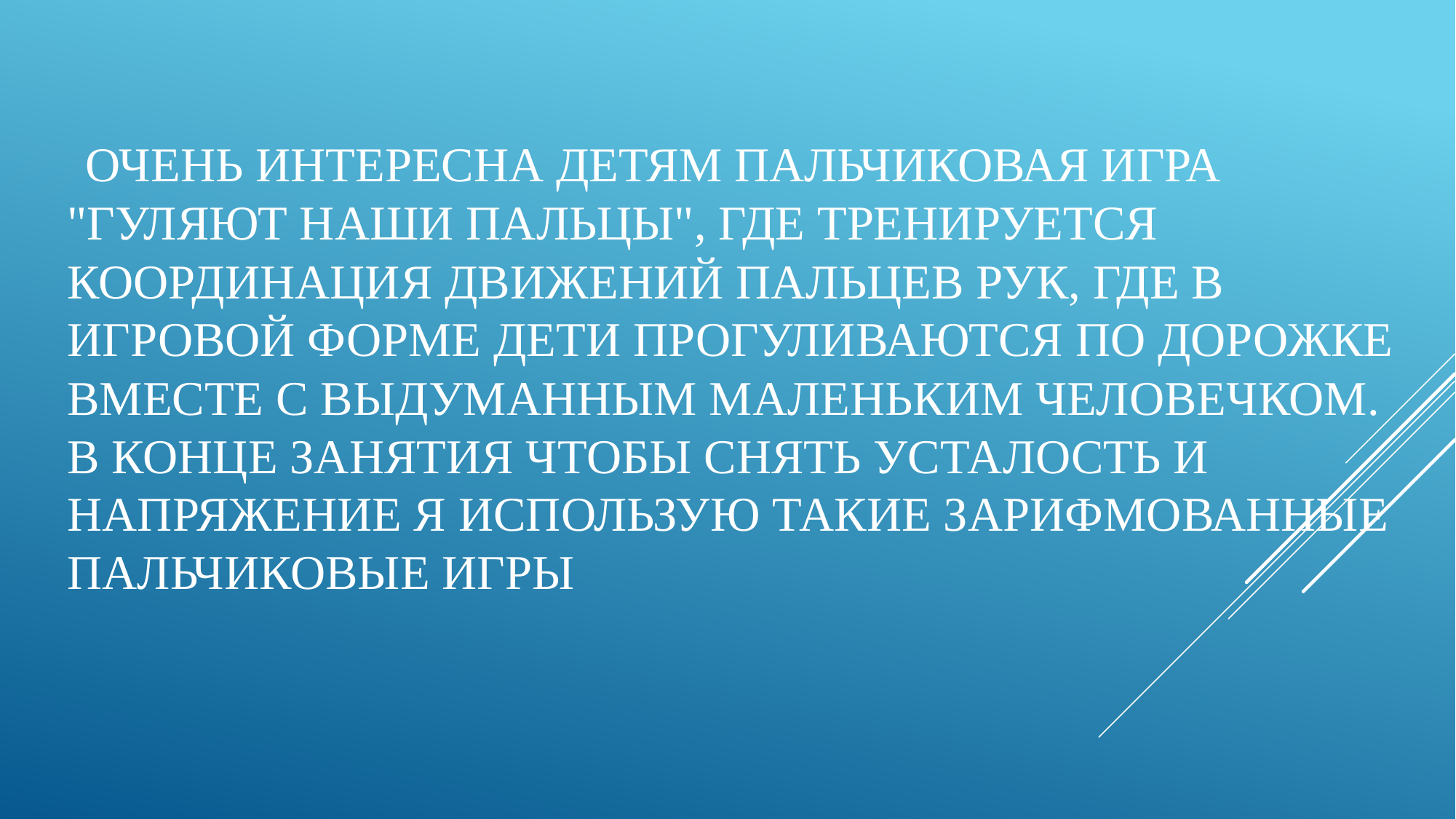

# Очень интересна детям пальчиковая игра "Гуляют наши пальцы", где тренируется координация движений пальцев рук, где в игровой форме дети прогуливаются по дорожке вместе с выдуманным маленьким человечком. В конце занятия чтобы снять усталость и напряжение я использую такие зарифмованные пальчиковые игры